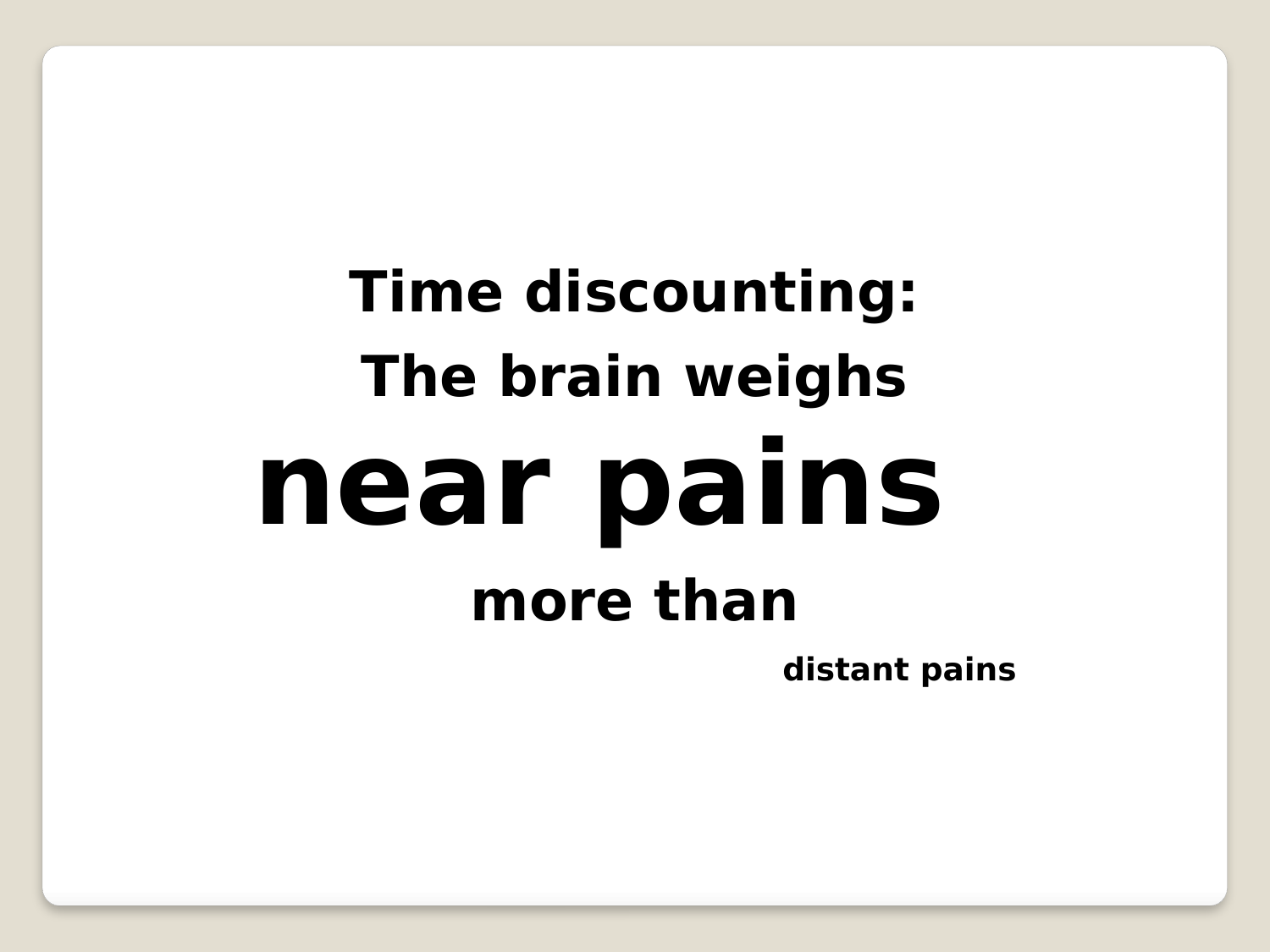

Time discounting:

The brain weighs
near pains
more than

distant pains